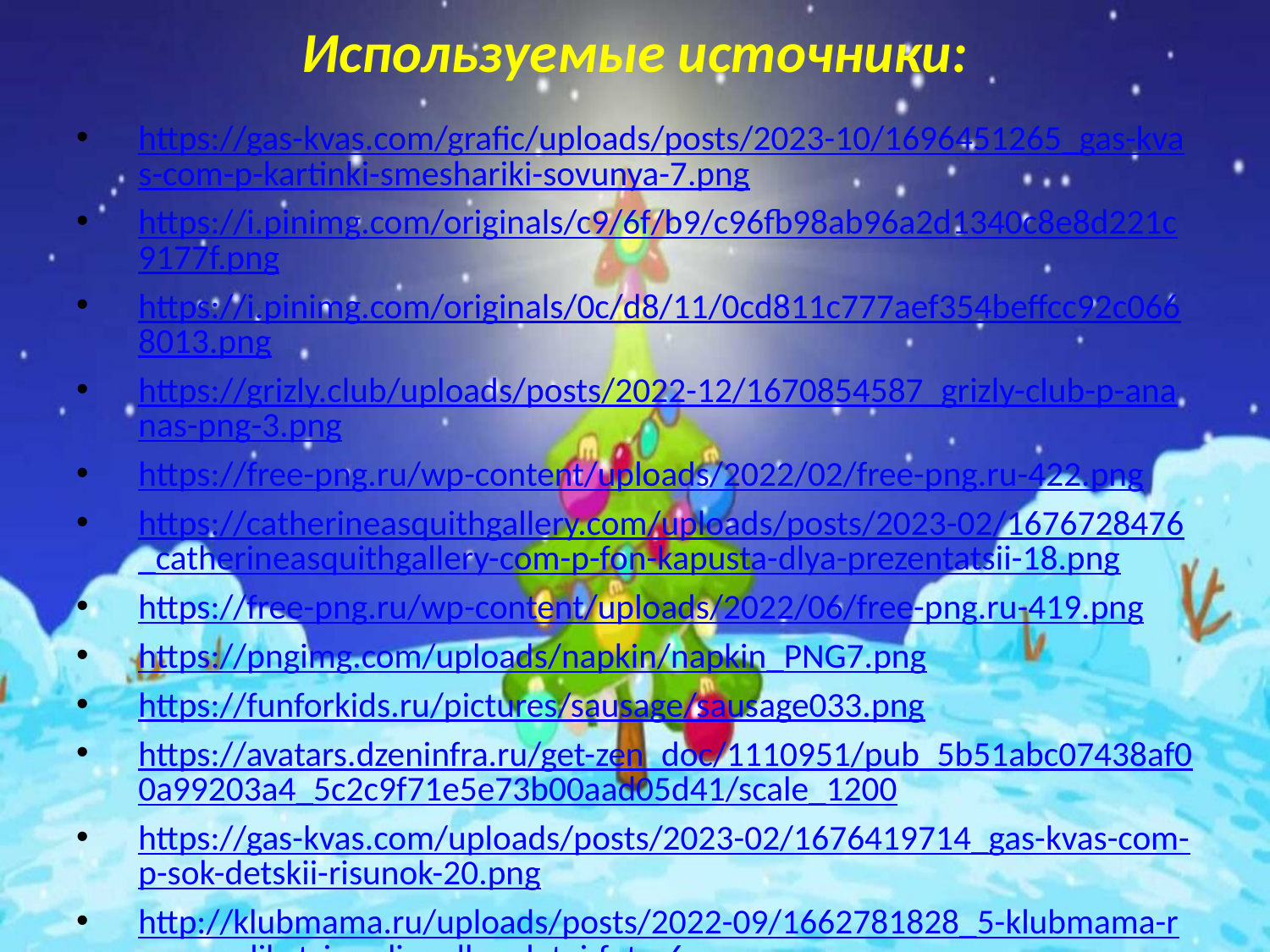

# Используемые источники:
https://gas-kvas.com/grafic/uploads/posts/2023-10/1696451265_gas-kvas-com-p-kartinki-smeshariki-sovunya-7.png
https://i.pinimg.com/originals/c9/6f/b9/c96fb98ab96a2d1340c8e8d221c9177f.png
https://i.pinimg.com/originals/0c/d8/11/0cd811c777aef354beffcc92c0668013.png
https://grizly.club/uploads/posts/2022-12/1670854587_grizly-club-p-ananas-png-3.png
https://free-png.ru/wp-content/uploads/2022/02/free-png.ru-422.png
https://catherineasquithgallery.com/uploads/posts/2023-02/1676728476_catherineasquithgallery-com-p-fon-kapusta-dlya-prezentatsii-18.png
https://free-png.ru/wp-content/uploads/2022/06/free-png.ru-419.png
https://pngimg.com/uploads/napkin/napkin_PNG7.png
https://funforkids.ru/pictures/sausage/sausage033.png
https://avatars.dzeninfra.ru/get-zen_doc/1110951/pub_5b51abc07438af00a99203a4_5c2c9f71e5e73b00aad05d41/scale_1200
https://gas-kvas.com/uploads/posts/2023-02/1676419714_gas-kvas-com-p-sok-detskii-risunok-20.png
http://klubmama.ru/uploads/posts/2022-09/1662781828_5-klubmama-ru-p-applikatsiya-sliva-dlya-detei-foto-6.png
https://avatars.dzeninfra.ru/get-zen_doc/5235572/pub_638f669d046ba32e5e16f5fe_638f66e031eccb3f84bdfef8/scale_1200
https://catherineasquithgallery.com/uploads/posts/2021-03/1614551091_107-p-smeshariki-na-belom-fone-115.png
https://static.wikia.nocookie.net/shararam-smeshi/images/4/4a/ДомСов2.png/revision/latest?cb=20180725044333&path-prefix=ru